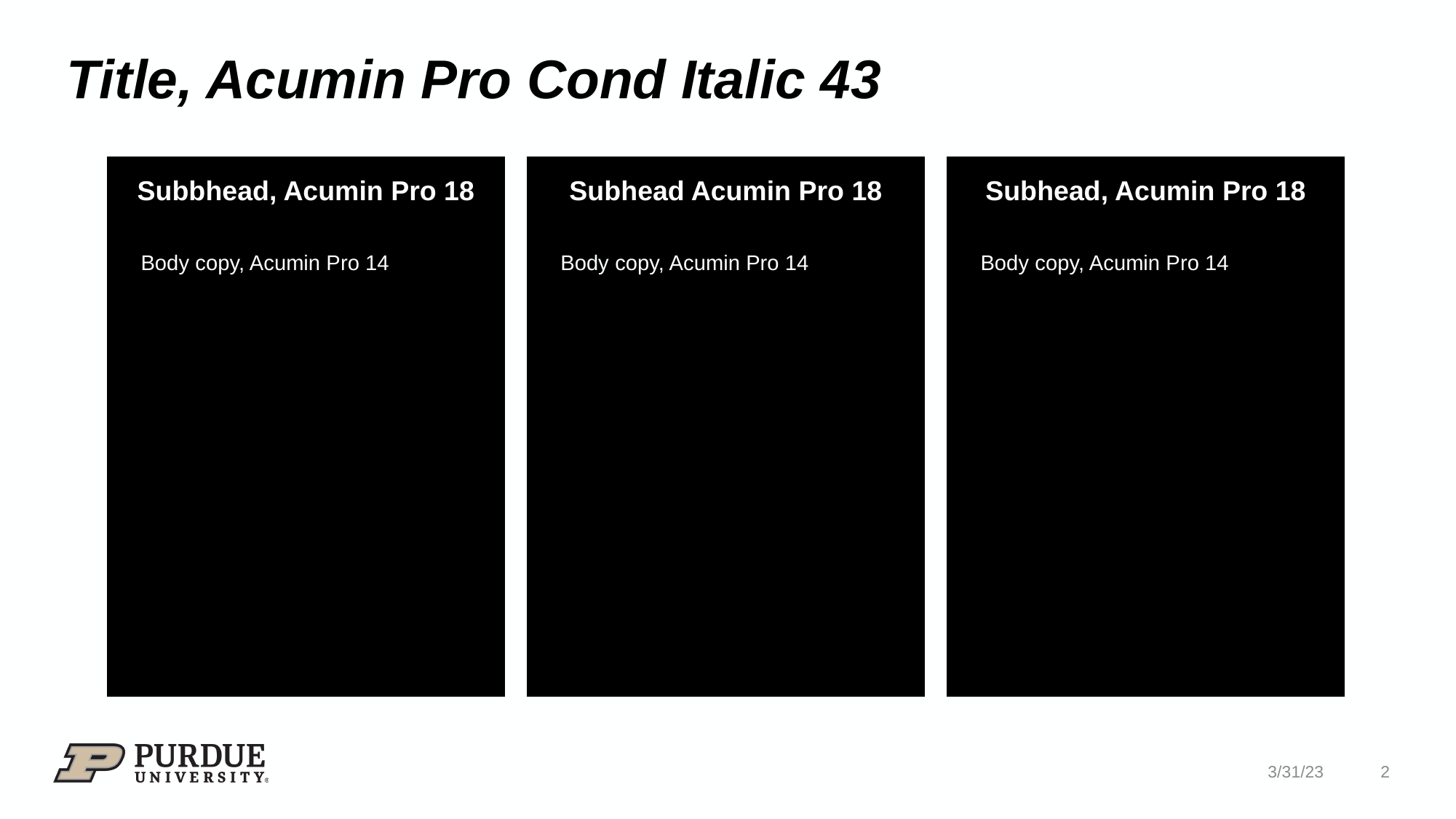

# Title, Acumin Pro Cond Italic 43
Subhead, Acumin Pro 18
Subbhead, Acumin Pro 18
Subhead Acumin Pro 18
Body copy, Acumin Pro 14

Body copy, Acumin Pro 14

Body copy, Acumin Pro 14

3/31/23            2